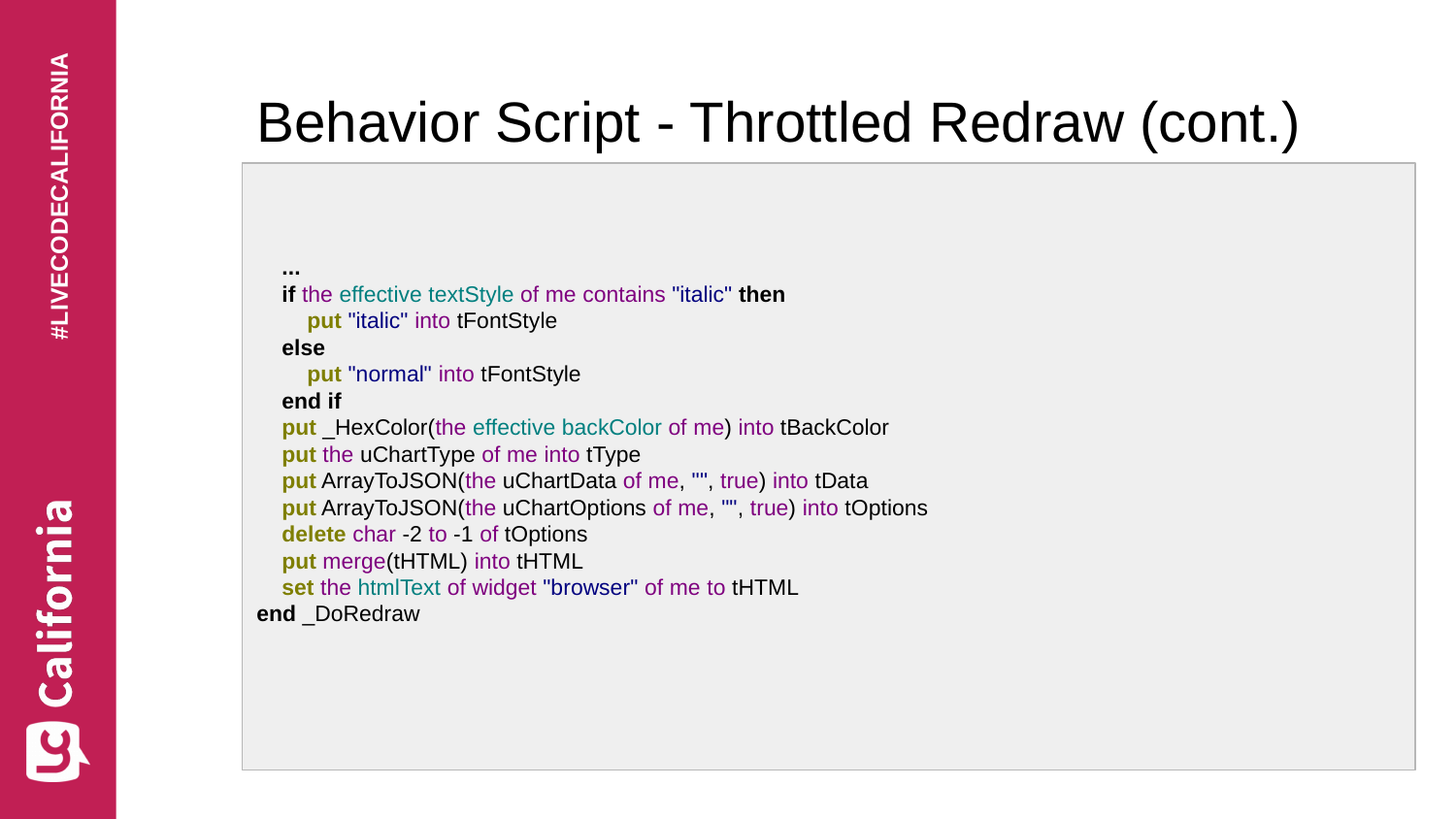

# Behavior Script - Throttled Redraw (cont.)
    ...
    if the effective textStyle of me contains "italic" then
        put "italic" into tFontStyle
    else
        put "normal" into tFontStyle
    end if
    put _HexColor(the effective backColor of me) into tBackColor
    put the uChartType of me into tType
    put ArrayToJSON(the uChartData of me, "", true) into tData
    put ArrayToJSON(the uChartOptions of me, "", true) into tOptions
    delete char -2 to -1 of tOptions
    put merge(tHTML) into tHTML
    set the htmlText of widget "browser" of me to tHTML
end _DoRedraw